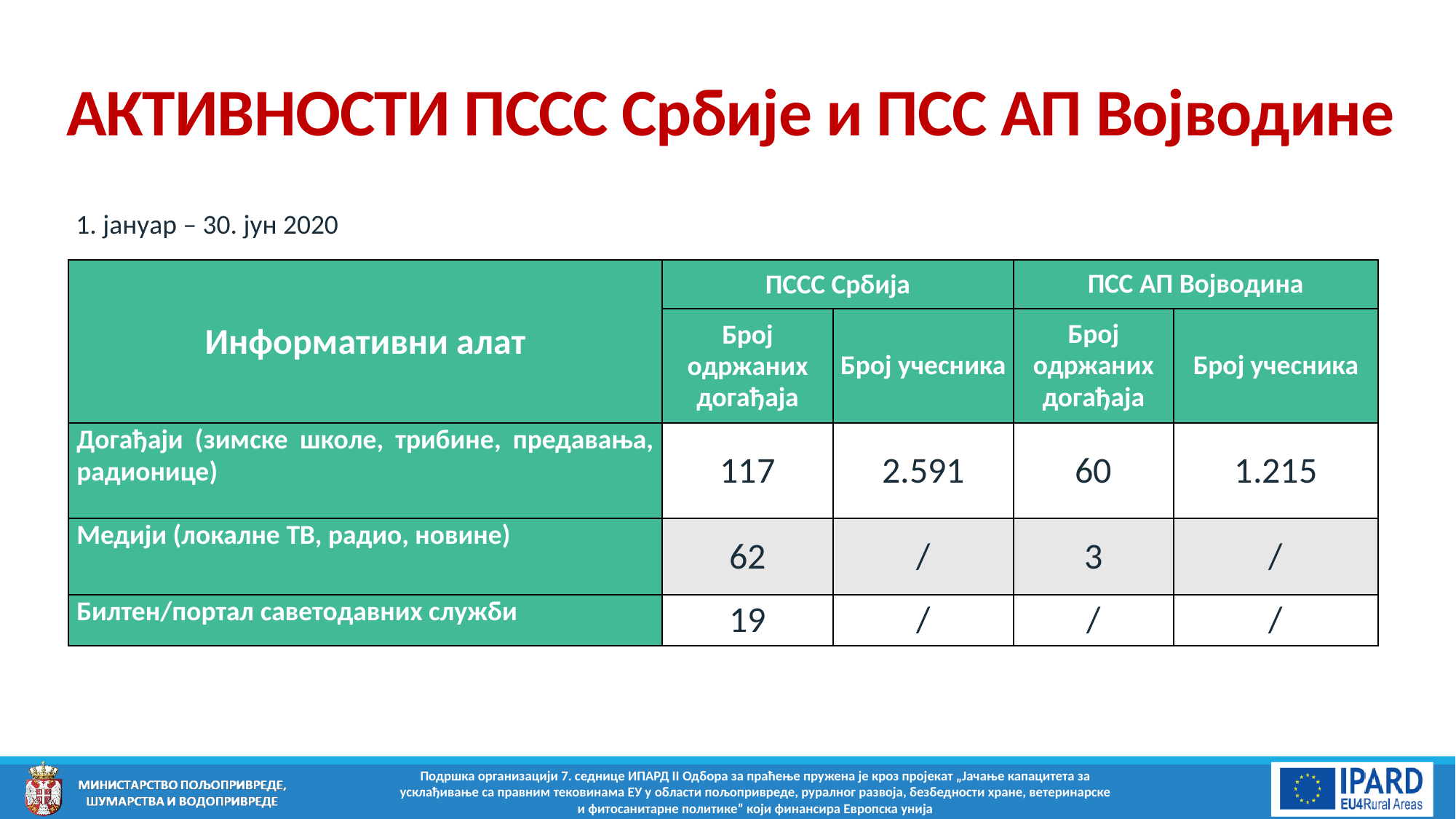

# АКТИВНОСТИ ПССС Србије и ПСС АП Војводине
1. јануар – 30. јун 2020
| Информативни алат | ПССС Србија |  | ПСС АП Војводина |  |
| --- | --- | --- | --- | --- |
|  | Број одржаних догађаја | Број учесника | Број одржаних догађаја | Број учесника |
| Догађаји (зимске школе, трибине, предавања, радионице) | 117 | 2.591 | 60 | 1.215 |
| Медији (локалне ТВ, радио, новине) | 62 | / | 3 | / |
| Билтен/портал саветодавних служби | 19 | / | / | / |